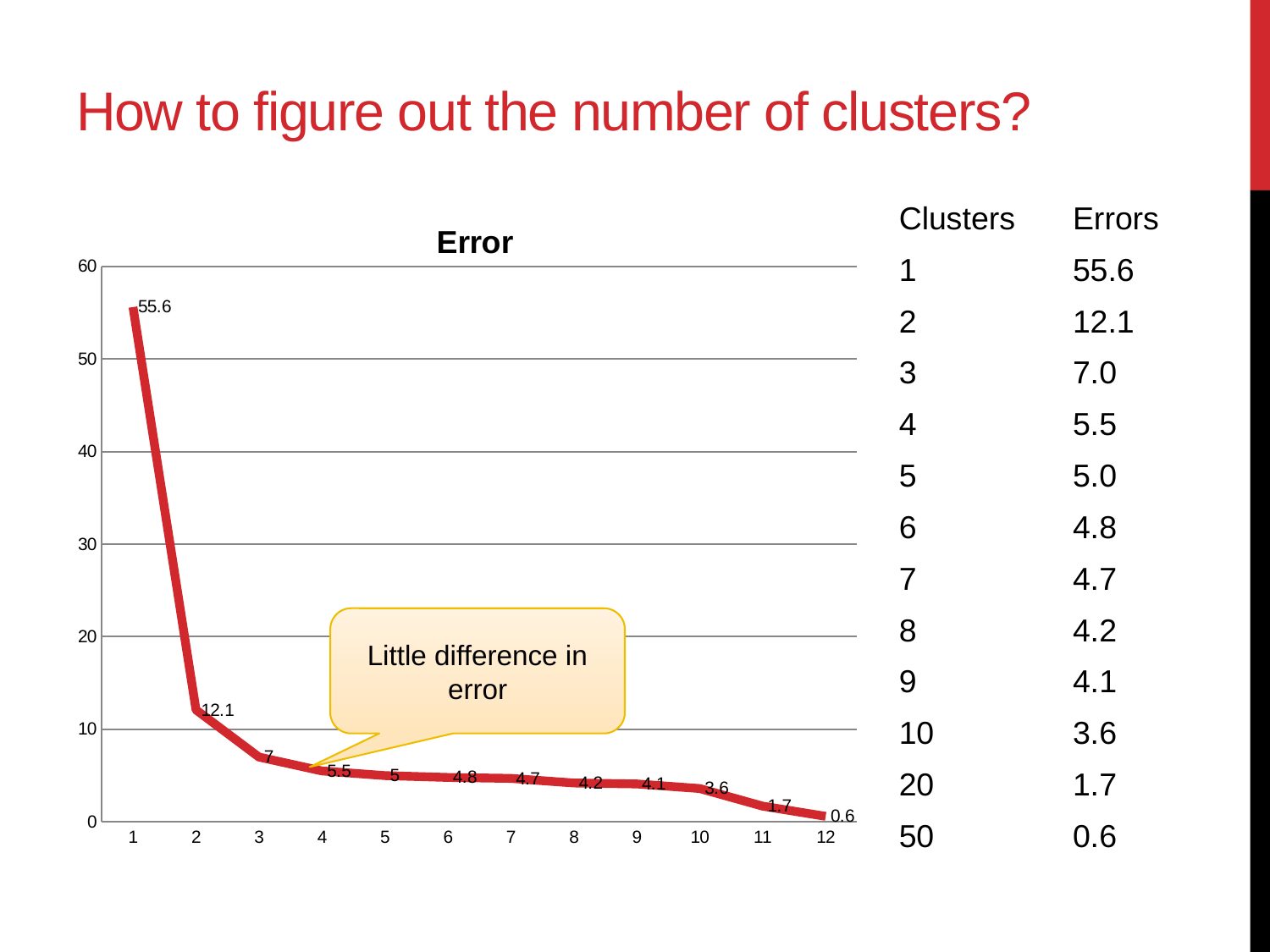

# How to figure out the number of clusters?

### Chart: Error

| Category | Greška |
|---|---|
| Clusters | Errors |
| --- | --- |
| 1 | 55.6 |
| 2 | 12.1 |
| 3 | 7.0 |
| 4 | 5.5 |
| 5 | 5.0 |
| 6 | 4.8 |
| 7 | 4.7 |
| 8 | 4.2 |
| 9 | 4.1 |
| 10 | 3.6 |
| 20 | 1.7 |
| 50 | 0.6 |
Little difference in error